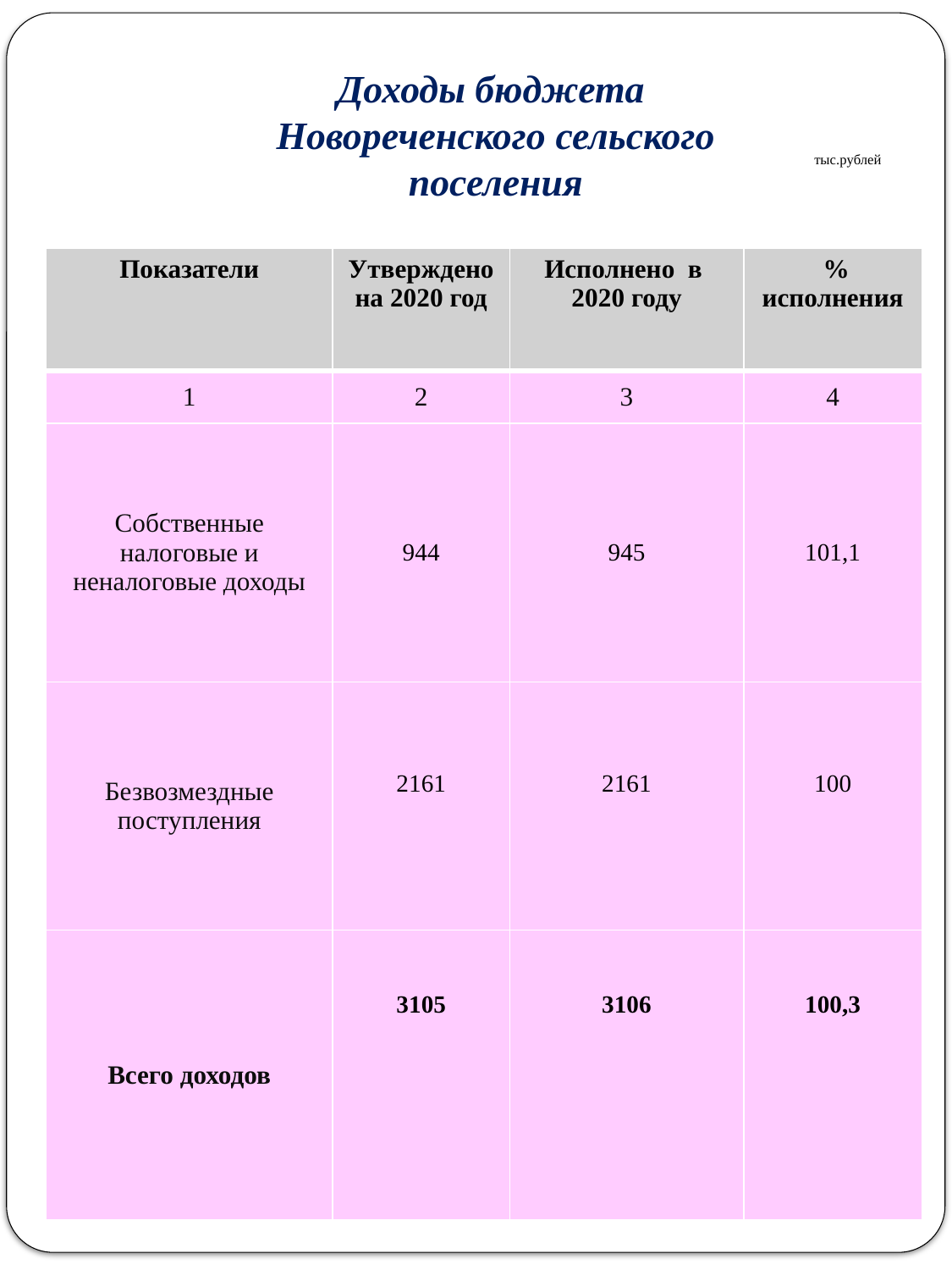

Доходы бюджета
Новореченского сельского поселения
тыс.рублей
| Показатели | Утверждено на 2020 год | Исполнено в 2020 году | % исполнения |
| --- | --- | --- | --- |
| 1 | 2 | 3 | 4 |
| Собственные налоговые и неналоговые доходы | 944 | 945 | 101,1 |
| Безвозмездные поступления | 2161 | 2161 | 100 |
| Всего доходов | 3105 | 3106 | 100,3 |